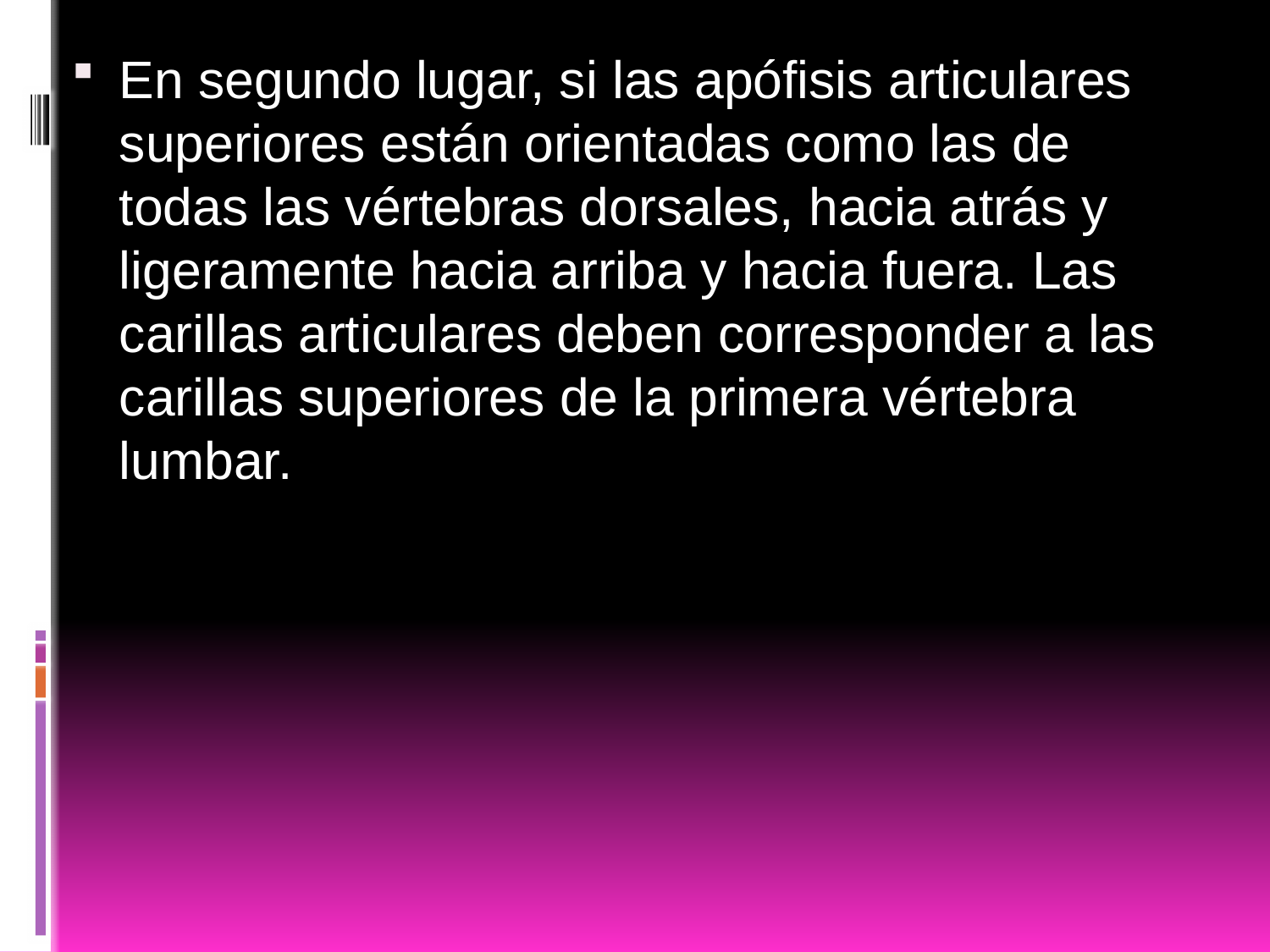

En segundo lugar, si las apófisis articulares superiores están orientadas como las de todas las vértebras dorsales, hacia atrás y ligeramente hacia arriba y hacia fuera. Las carillas articulares deben corresponder a las carillas superiores de la primera vértebra lumbar.